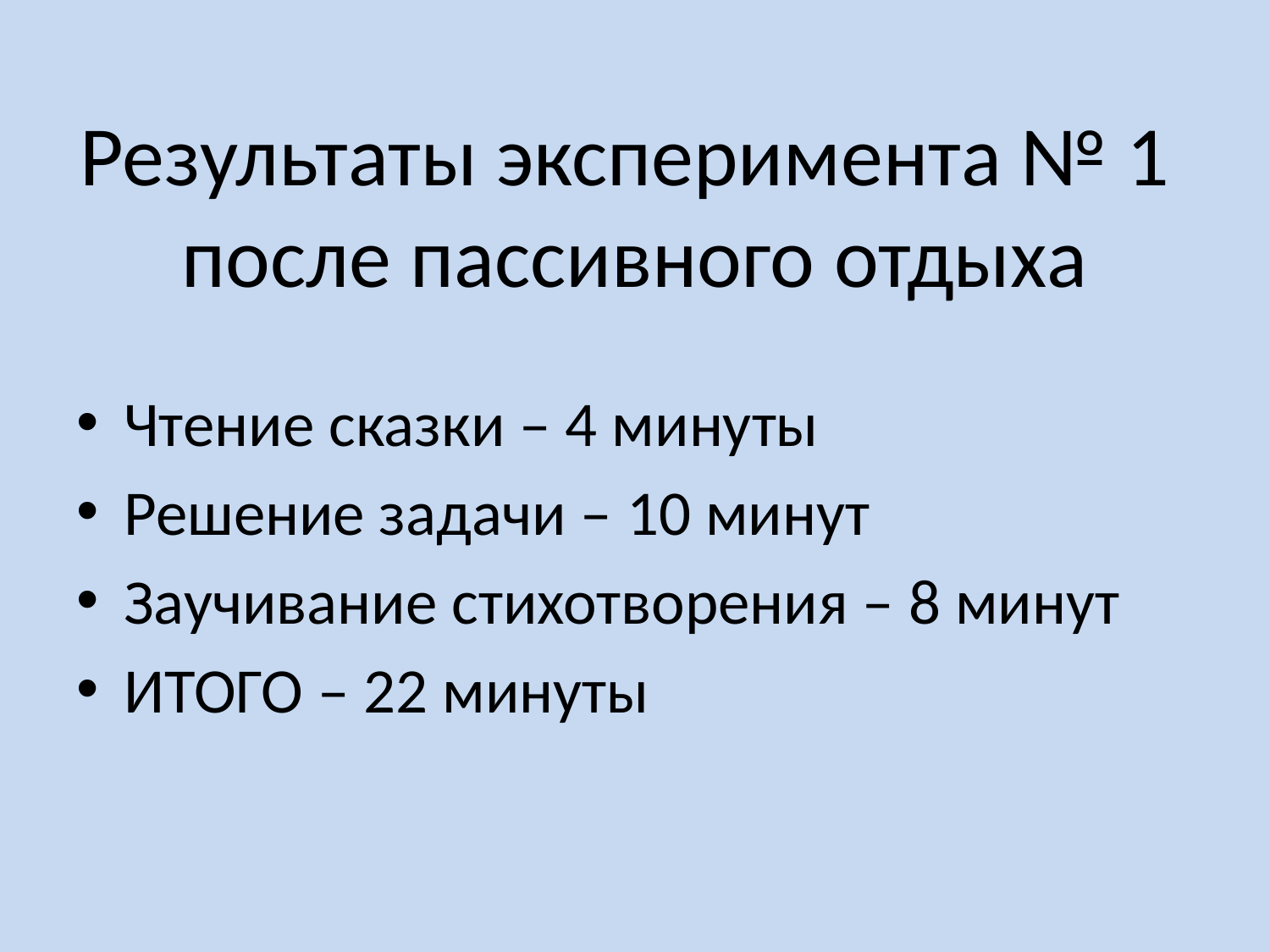

# Результаты эксперимента № 1 после пассивного отдыха
Чтение сказки – 4 минуты
Решение задачи – 10 минут
Заучивание стихотворения – 8 минут
ИТОГО – 22 минуты